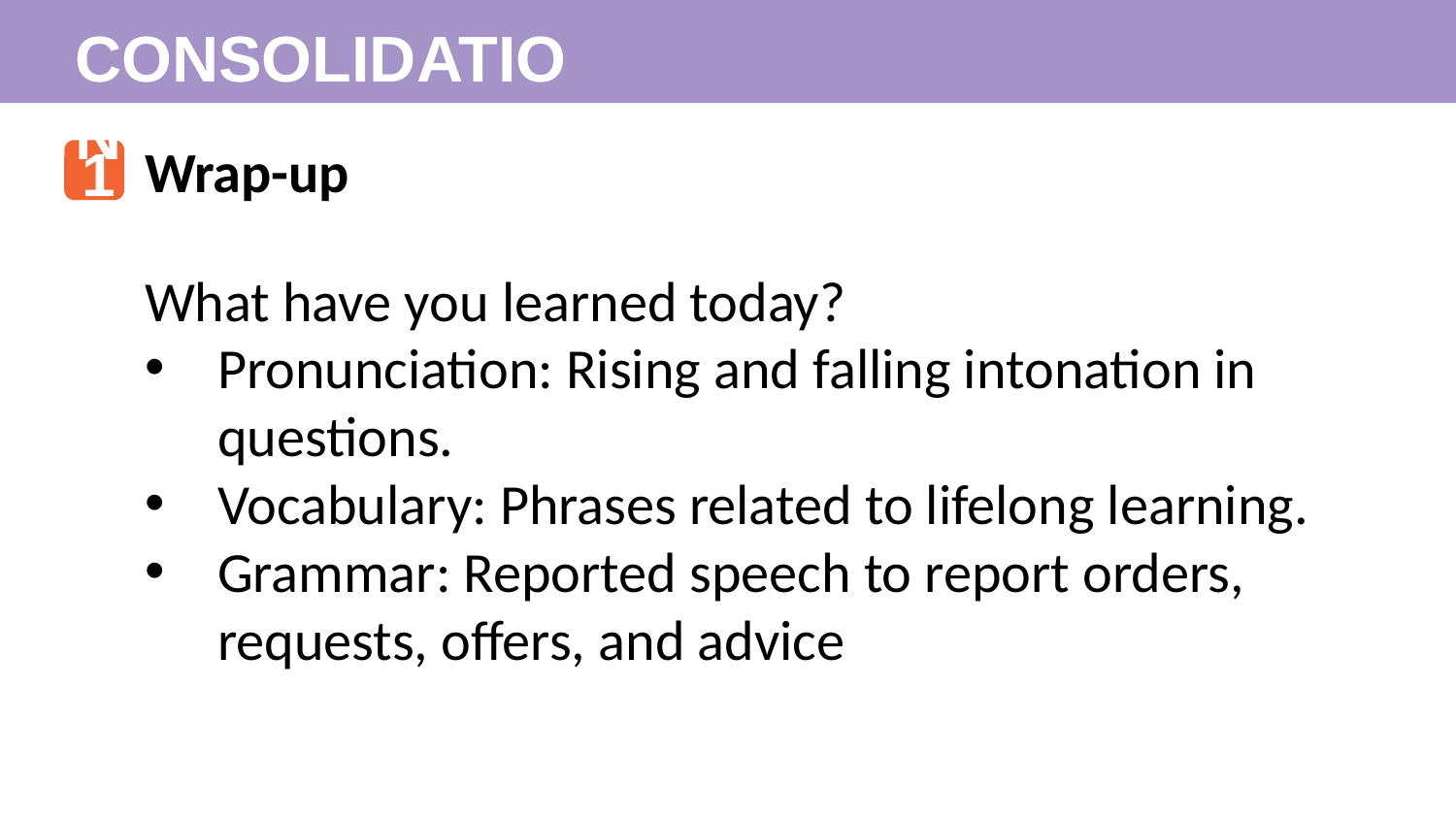

CONSOLIDATION
1
Wrap-up

What have you learned today?
Pronunciation: Rising and falling intonation in questions.
Vocabulary: Phrases related to lifelong learning.
Grammar: Reported speech to report orders, requests, offers, and advice